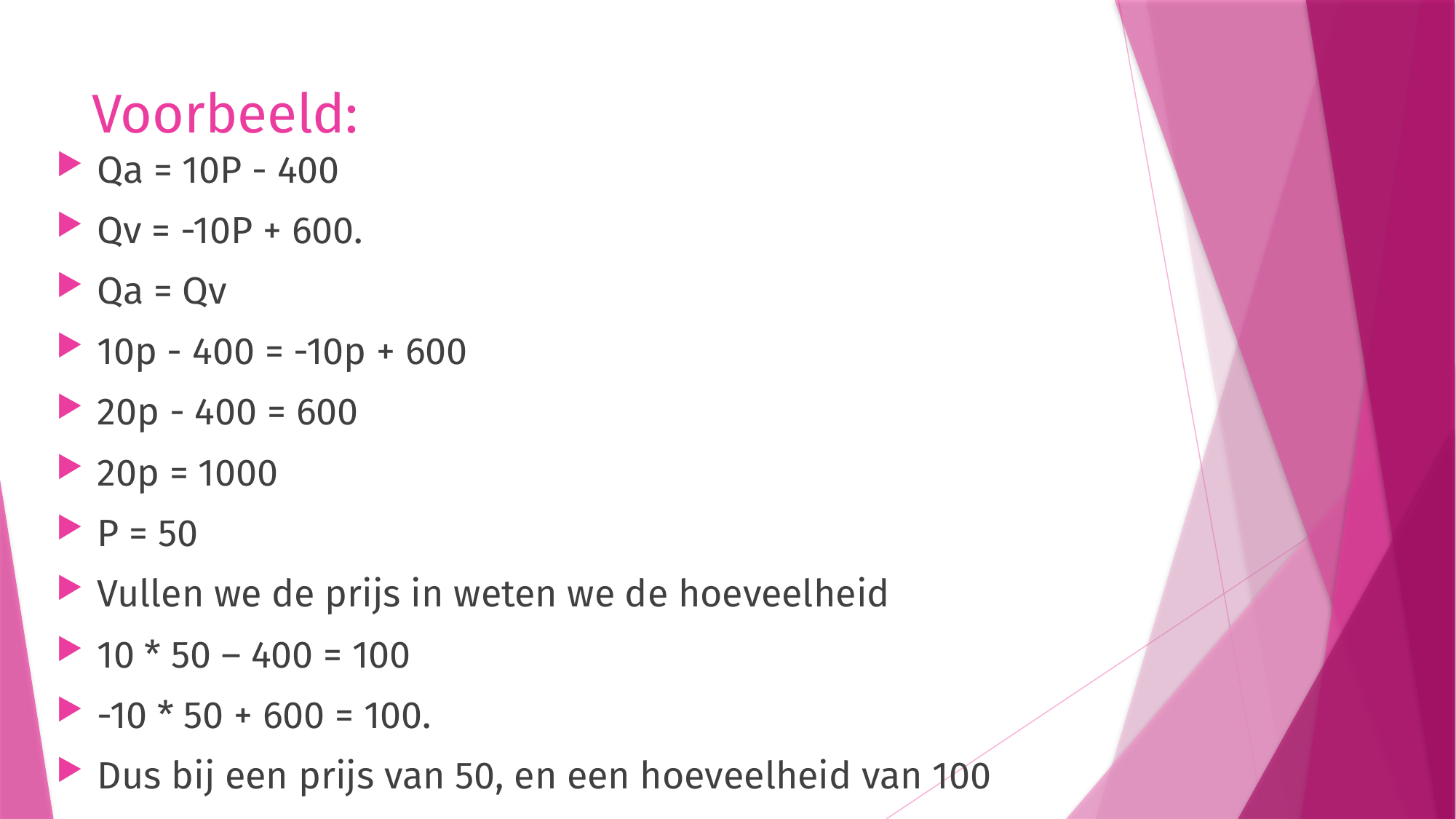

# Voorbeeld:
Qa = 10P - 400
Qv = -10P + 600.
Qa = Qv
10p - 400 = -10p + 600
20p - 400 = 600
20p = 1000
P = 50
Vullen we de prijs in weten we de hoeveelheid
10 * 50 – 400 = 100
-10 * 50 + 600 = 100.
Dus bij een prijs van 50, en een hoeveelheid van 100